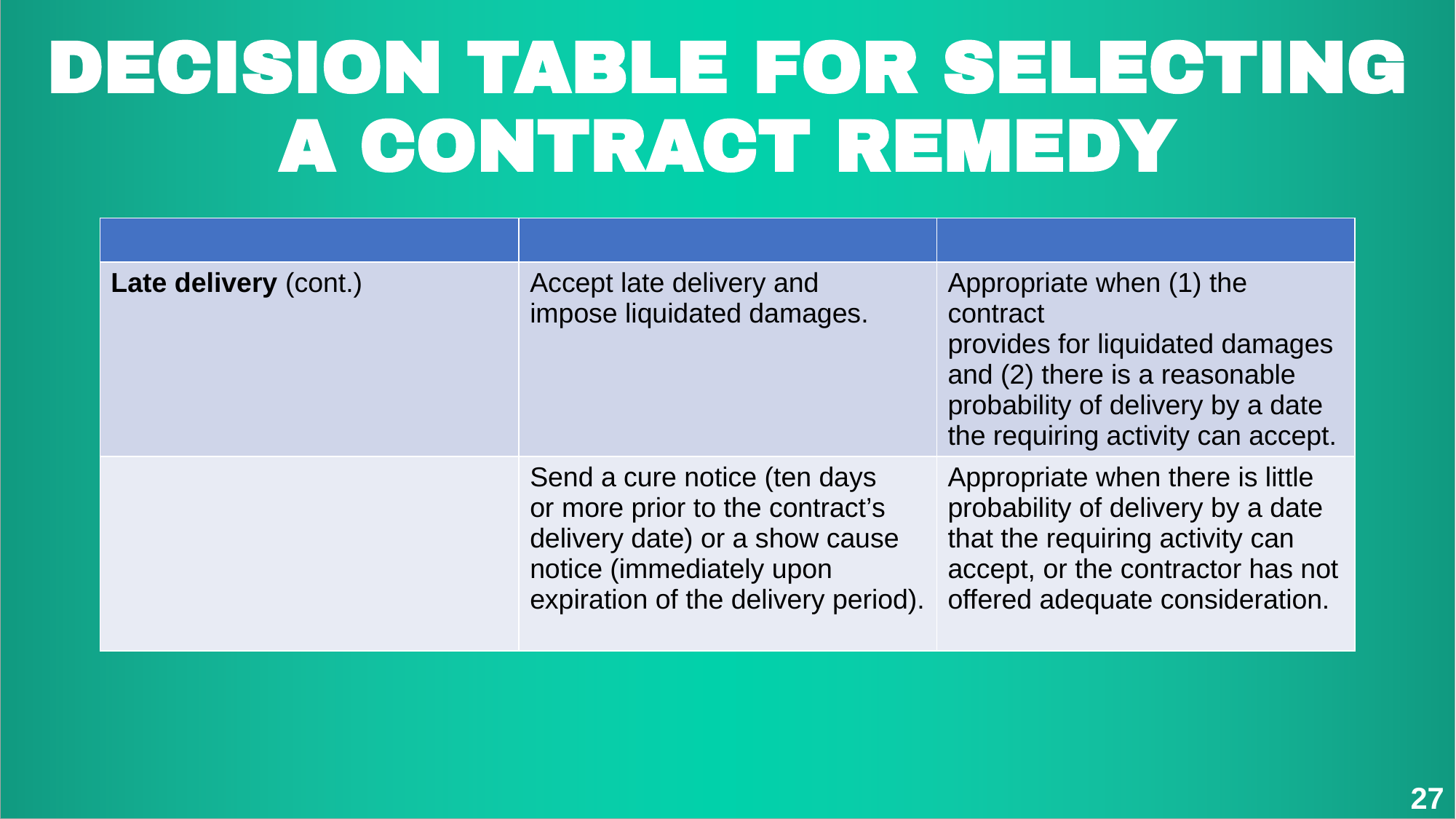

DECISION TABLE FOR SELECTING A CONTRACT REMEDY
|  |  |  |
| --- | --- | --- |
| Late delivery (cont.) | Accept late delivery and impose liquidated damages. | Appropriate when (1) the contract provides for liquidated damages and (2) there is a reasonable probability of delivery by a date the requiring activity can accept. |
|  | Send a cure notice (ten days or more prior to the contract’s delivery date) or a show cause notice (immediately upon expiration of the delivery period). | Appropriate when there is little probability of delivery by a date that the requiring activity can accept, or the contractor has not offered adequate consideration. |
27